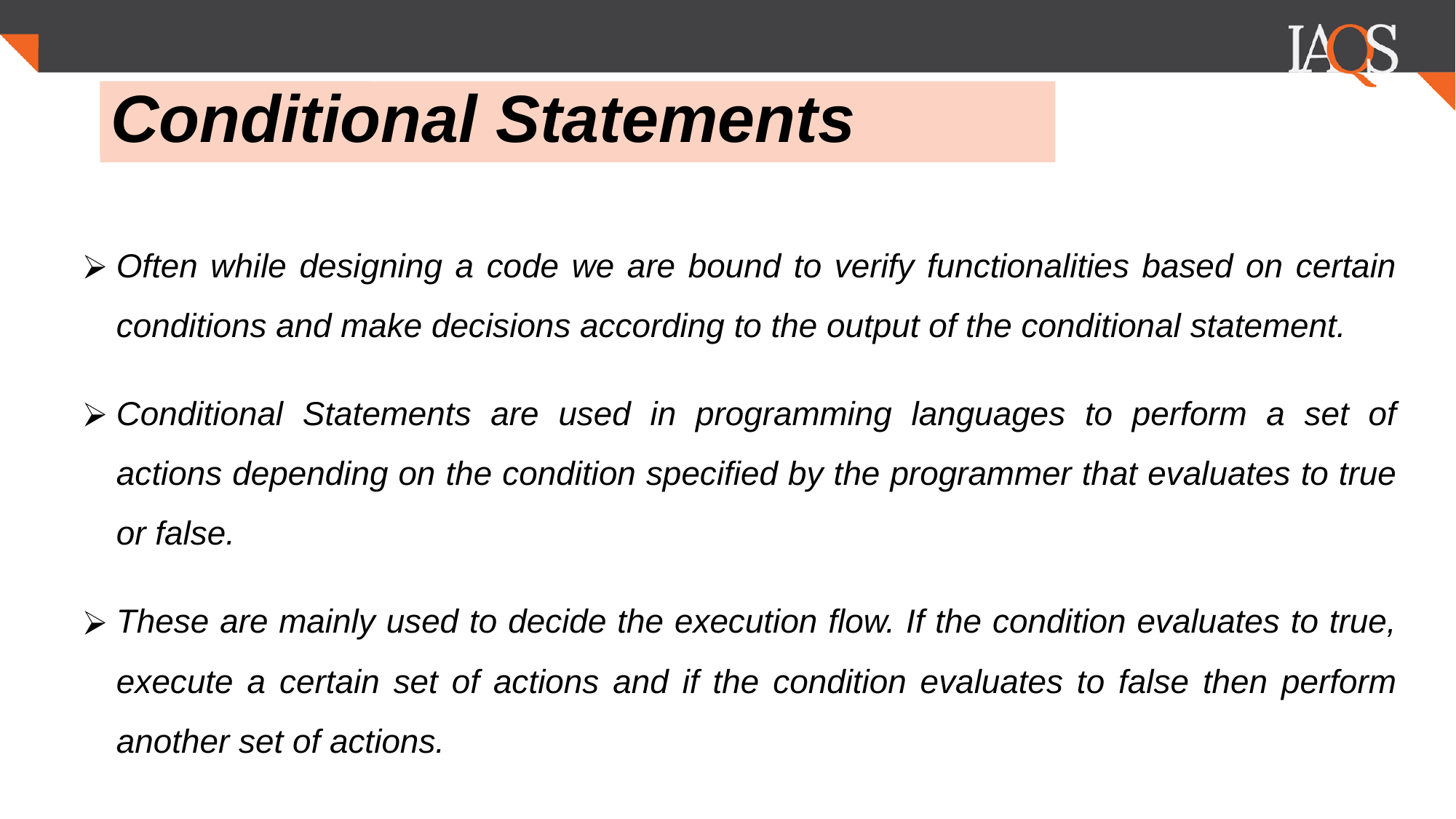

.

# Conditional Statements
Often while designing a code we are bound to verify functionalities based on certain conditions and make decisions according to the output of the conditional statement.
Conditional Statements are used in programming languages to perform a set of actions depending on the condition specified by the programmer that evaluates to true or false.
These are mainly used to decide the execution flow. If the condition evaluates to true, execute a certain set of actions and if the condition evaluates to false then perform another set of actions.